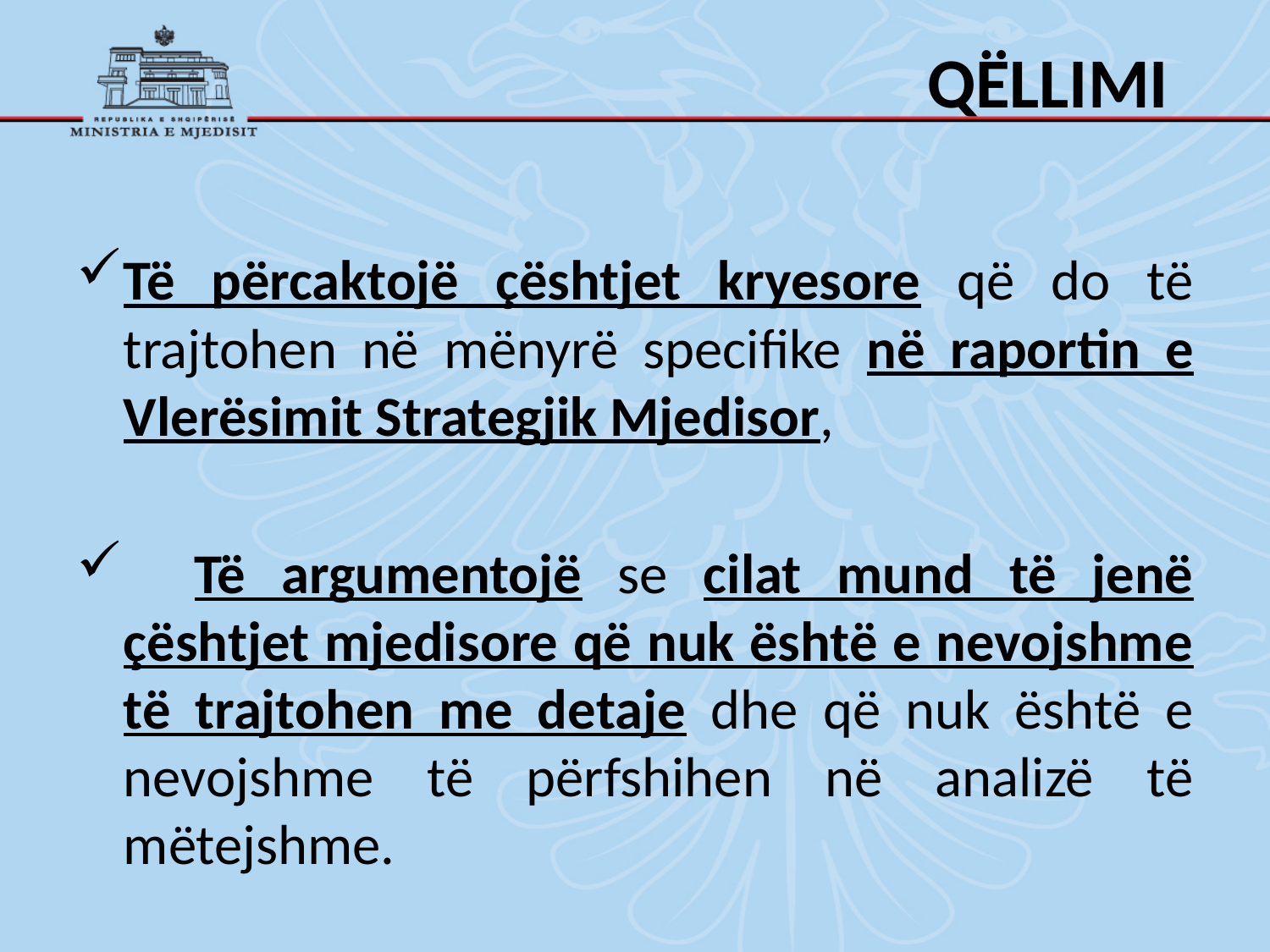

QËLLIMI

Të përcaktojë çështjet kryesore që do të trajtohen në mënyrë specifike në raportin e Vlerësimit Strategjik Mjedisor,

  Të argumentojë se cilat mund të jenë çështjet mjedisore që nuk është e nevojshme të trajtohen me detaje dhe që nuk është e nevojshme të përfshihen në analizë të mëtejshme.